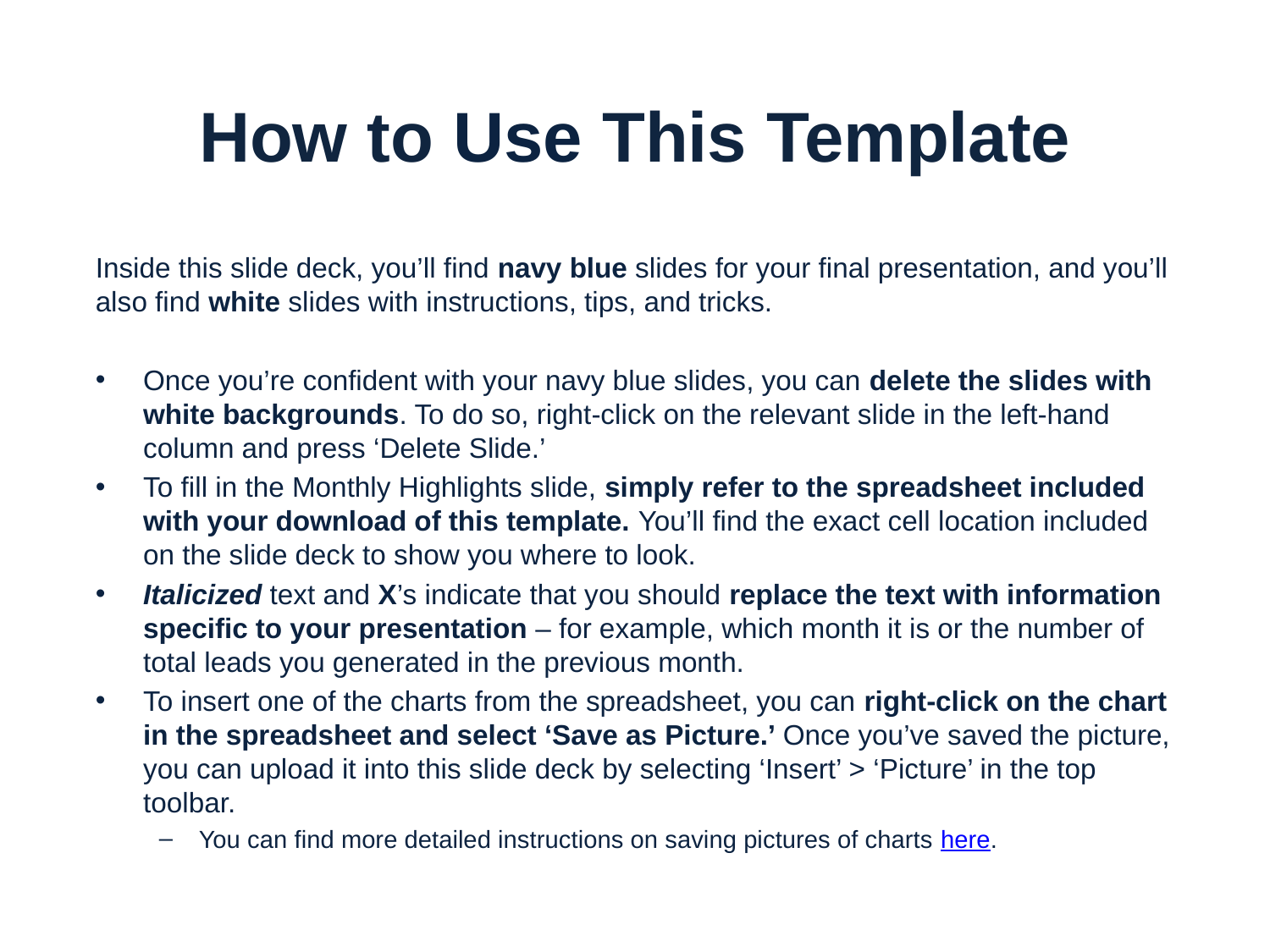

# How to Use This Template
Inside this slide deck, you’ll find navy blue slides for your final presentation, and you’ll also find white slides with instructions, tips, and tricks.

Once you’re confident with your navy blue slides, you can delete the slides with white backgrounds. To do so, right-click on the relevant slide in the left-hand column and press ‘Delete Slide.’
To fill in the Monthly Highlights slide, simply refer to the spreadsheet included with your download of this template. You’ll find the exact cell location included on the slide deck to show you where to look.
Italicized text and X’s indicate that you should replace the text with information specific to your presentation – for example, which month it is or the number of total leads you generated in the previous month.
To insert one of the charts from the spreadsheet, you can right-click on the chart in the spreadsheet and select ‘Save as Picture.’ Once you’ve saved the picture, you can upload it into this slide deck by selecting ‘Insert’ > ‘Picture’ in the top toolbar.
You can find more detailed instructions on saving pictures of charts here.